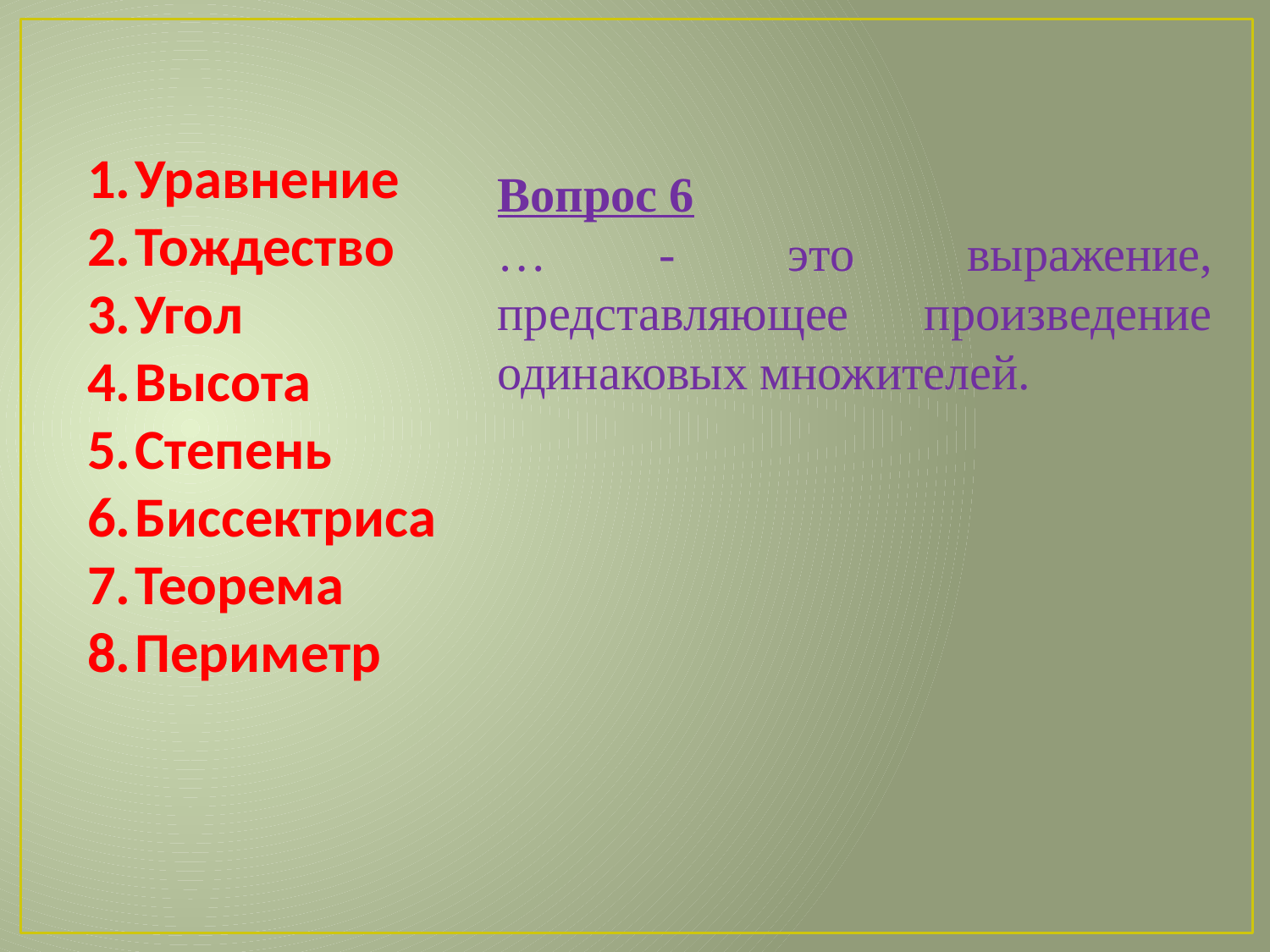

Уравнение
Тождество
Угол
Высота
Степень
Биссектриса
Теорема
Периметр
Вопрос 6
… - это выражение, представляющее произведение одинаковых множителей.